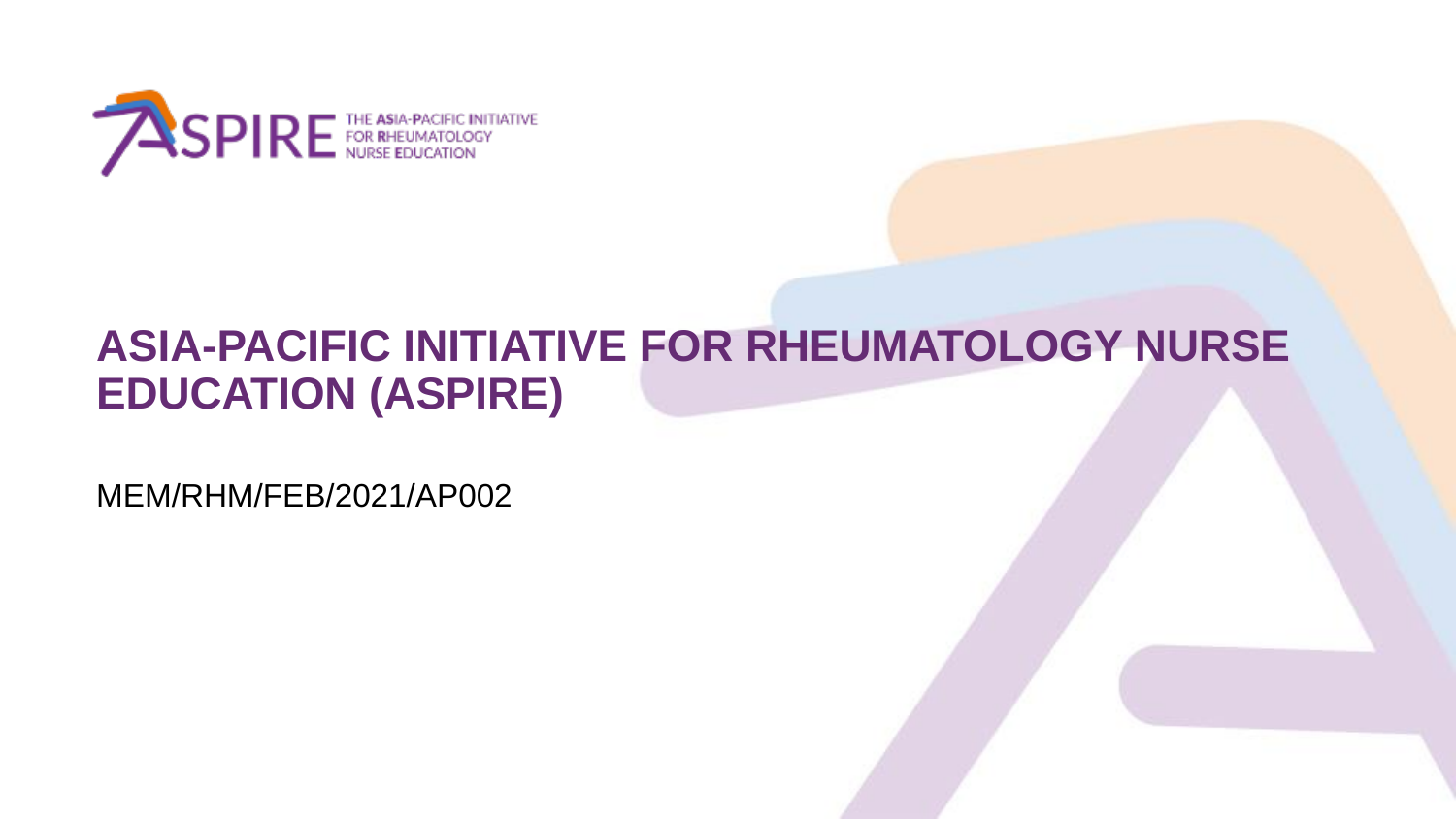

# ASia-Pacific Initiative for Rheumatology Nurse Education (ASPIRE)
MEM/RHM/FEB/2021/AP002